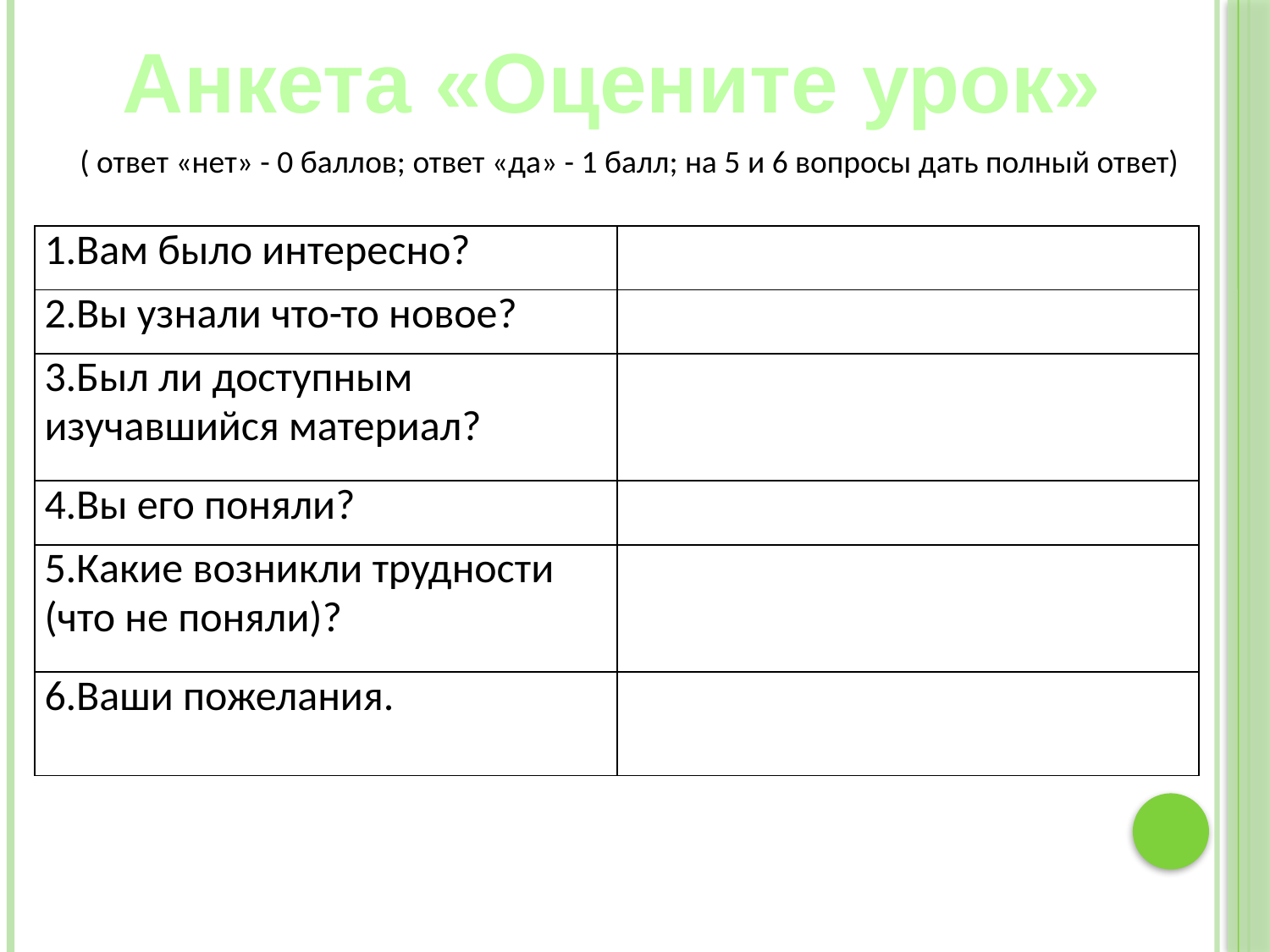

# Анкета «Оцените урок»
( ответ «нет» - 0 баллов; ответ «да» - 1 балл; на 5 и 6 вопросы дать полный ответ)
| 1.Вам было интересно? |  |
| --- | --- |
| 2.Вы узнали что-то новое? |  |
| 3.Был ли доступным изучавшийся материал? |  |
| 4.Вы его поняли? |  |
| 5.Какие возникли трудности (что не поняли)? |  |
| 6.Ваши пожелания. |  |